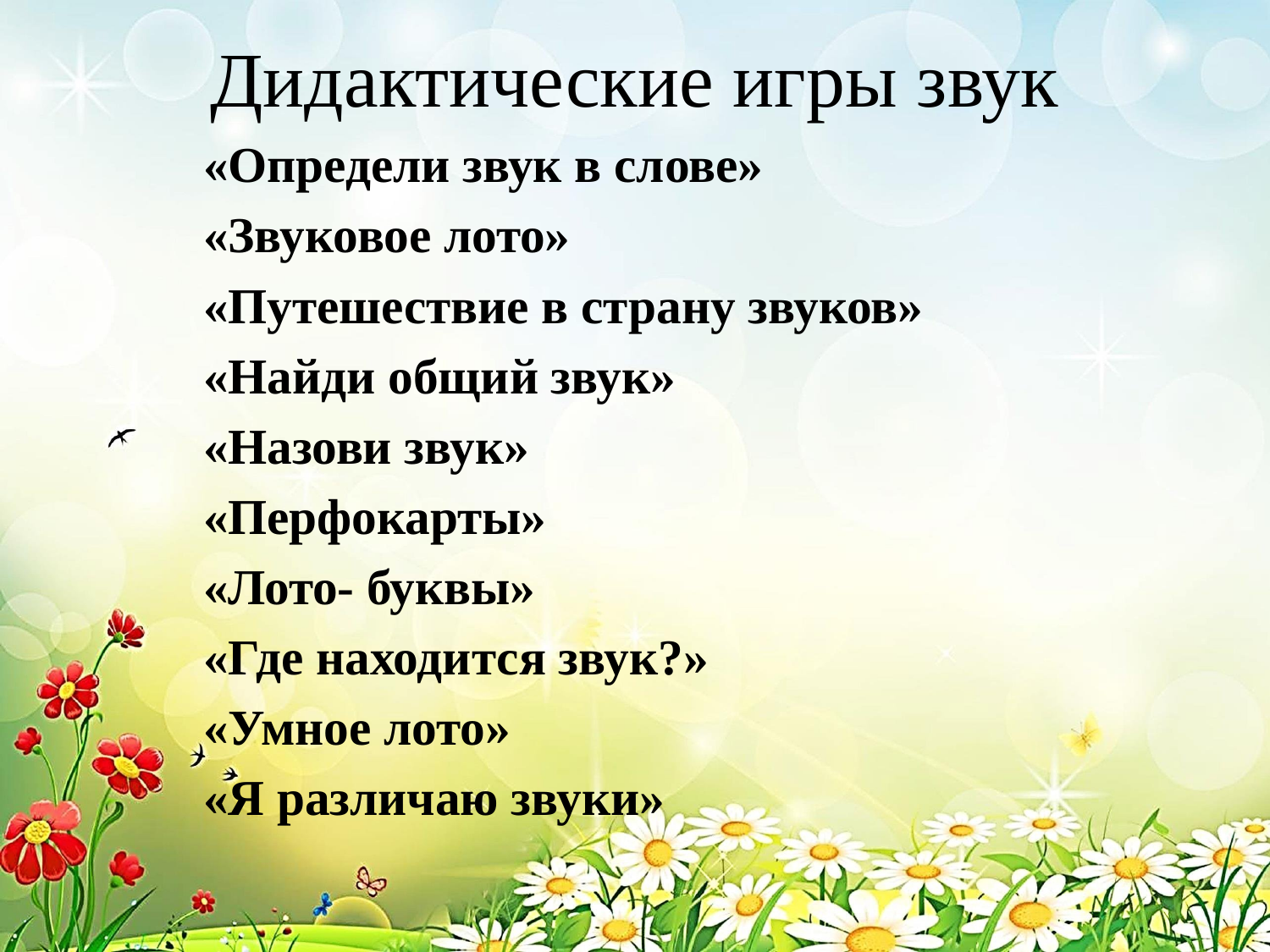

# Дидактические игры звук
«Определи звук в слове»
«Звуковое лото»
«Путешествие в страну звуков»
«Найди общий звук»
«Назови звук»
«Перфокарты»
«Лото- буквы»
«Где находится звук?»
«Умное лото»
«Я различаю звуки»